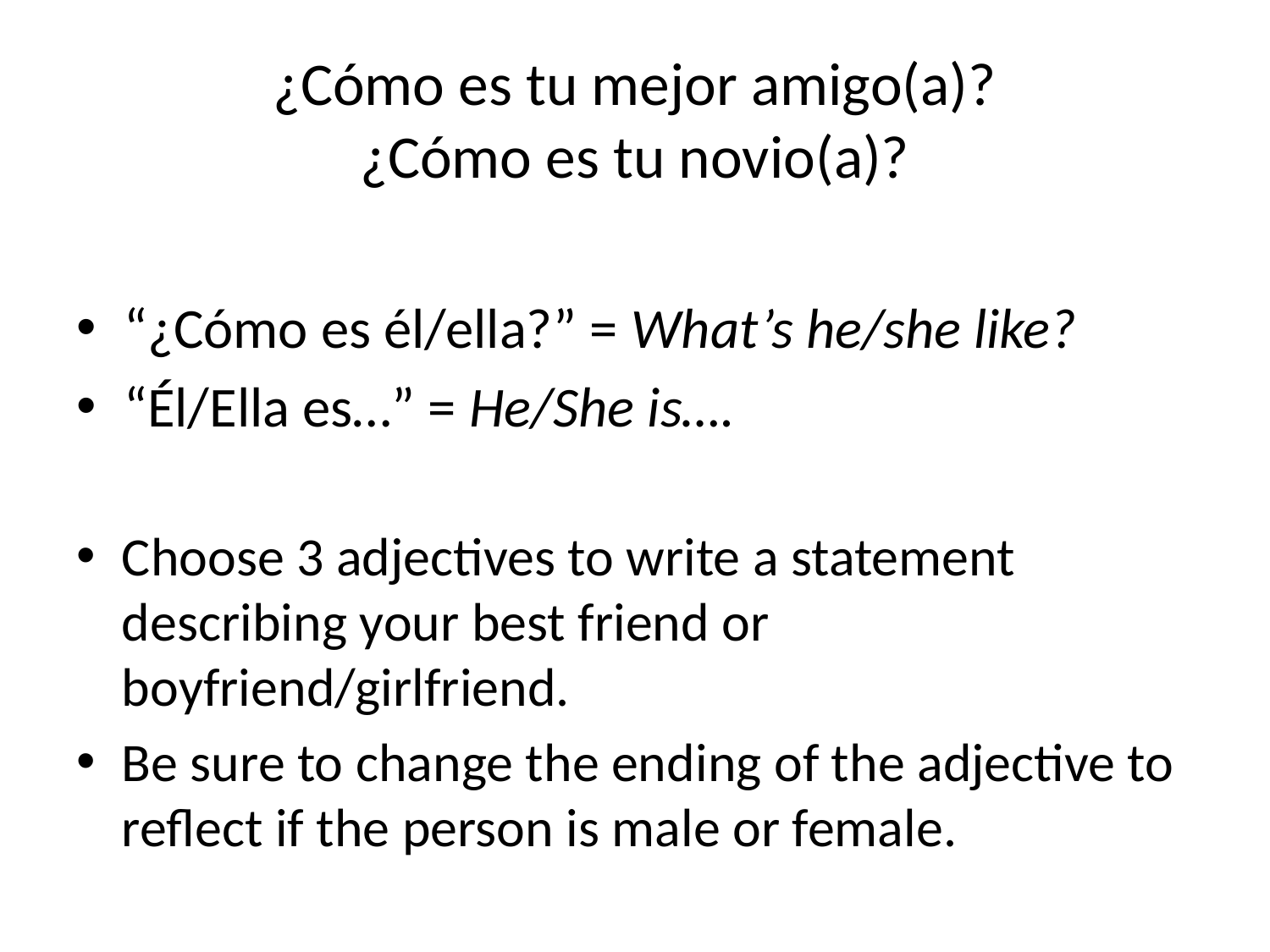

# ¿Cómo es tu mejor amigo(a)? ¿Cómo es tu novio(a)?
“¿Cómo es él/ella?” = What’s he/she like?
“Él/Ella es…” = He/She is….

Choose 3 adjectives to write a statement describing your best friend or boyfriend/girlfriend.
Be sure to change the ending of the adjective to reflect if the person is male or female.